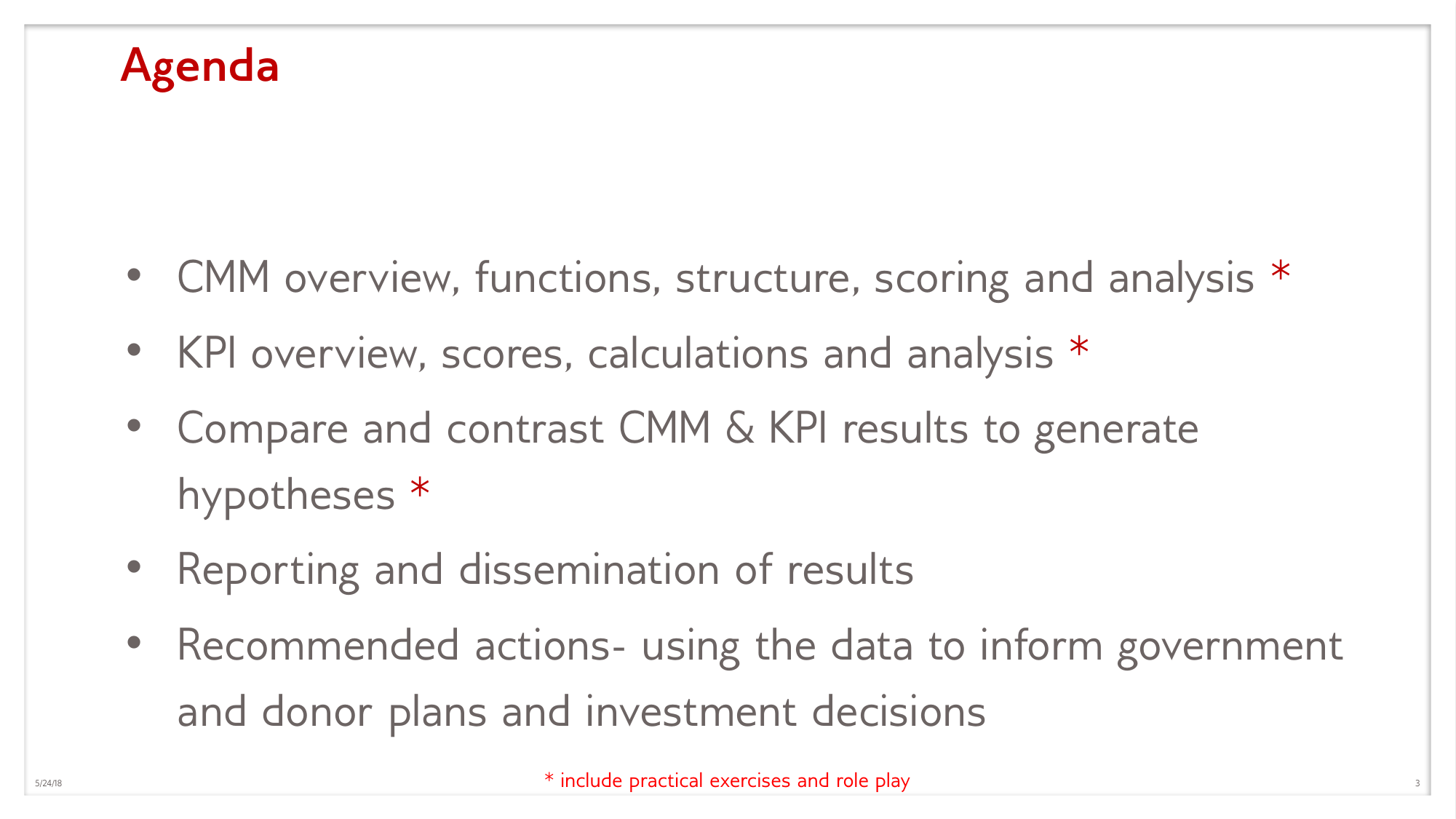

# Agenda

CMM overview, functions, structure, scoring and analysis *
KPI overview, scores, calculations and analysis *
Compare and contrast CMM & KPI results to generate hypotheses *
Reporting and dissemination of results
Recommended actions- using the data to inform government and donor plans and investment decisions

2

* include practical exercises and role play

5/24/18
3